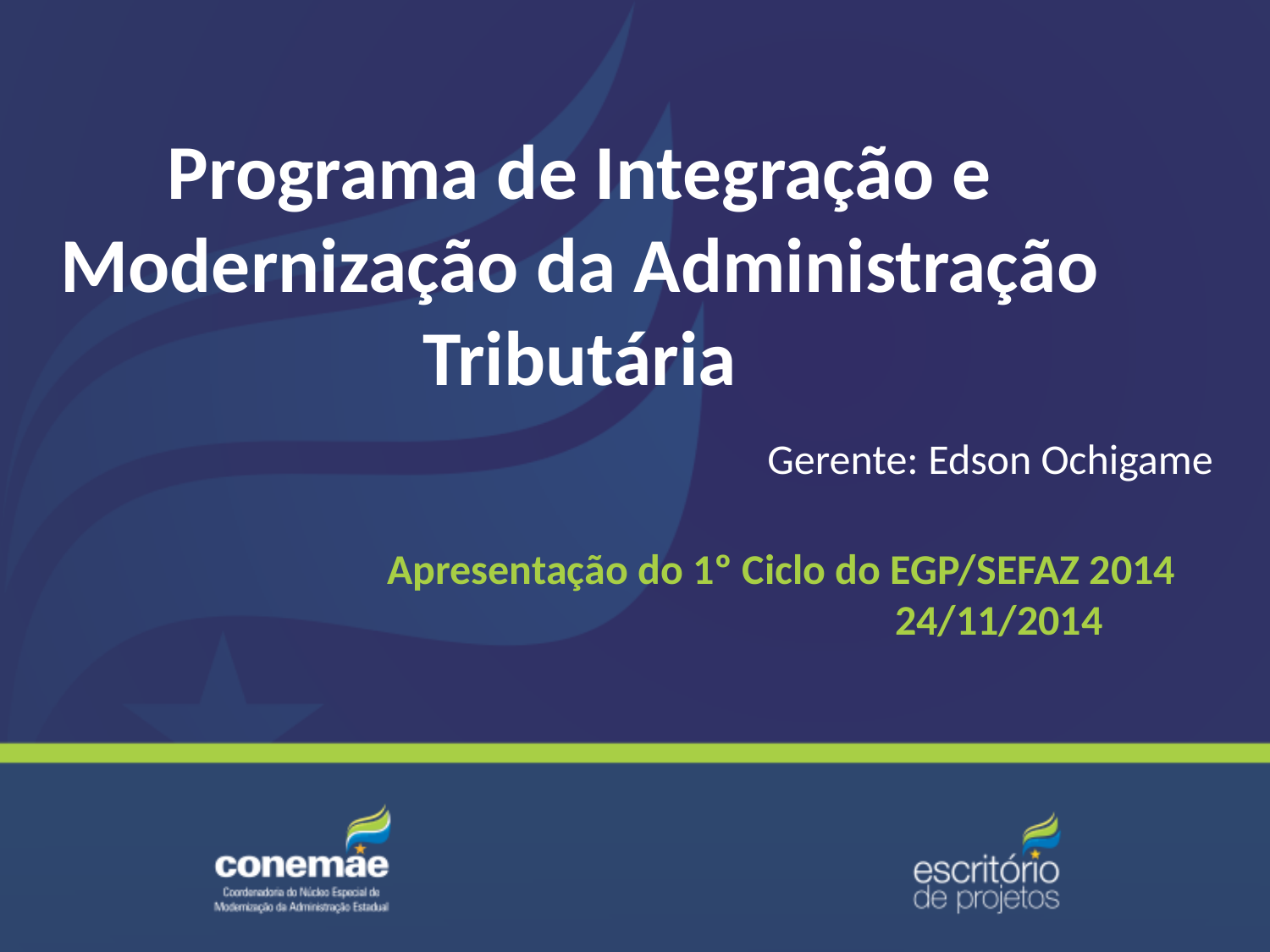

# Programa de Integração e Modernização da Administração Tributária
Gerente: Edson Ochigame
Apresentação do 1º Ciclo do EGP/SEFAZ 2014
				24/11/2014